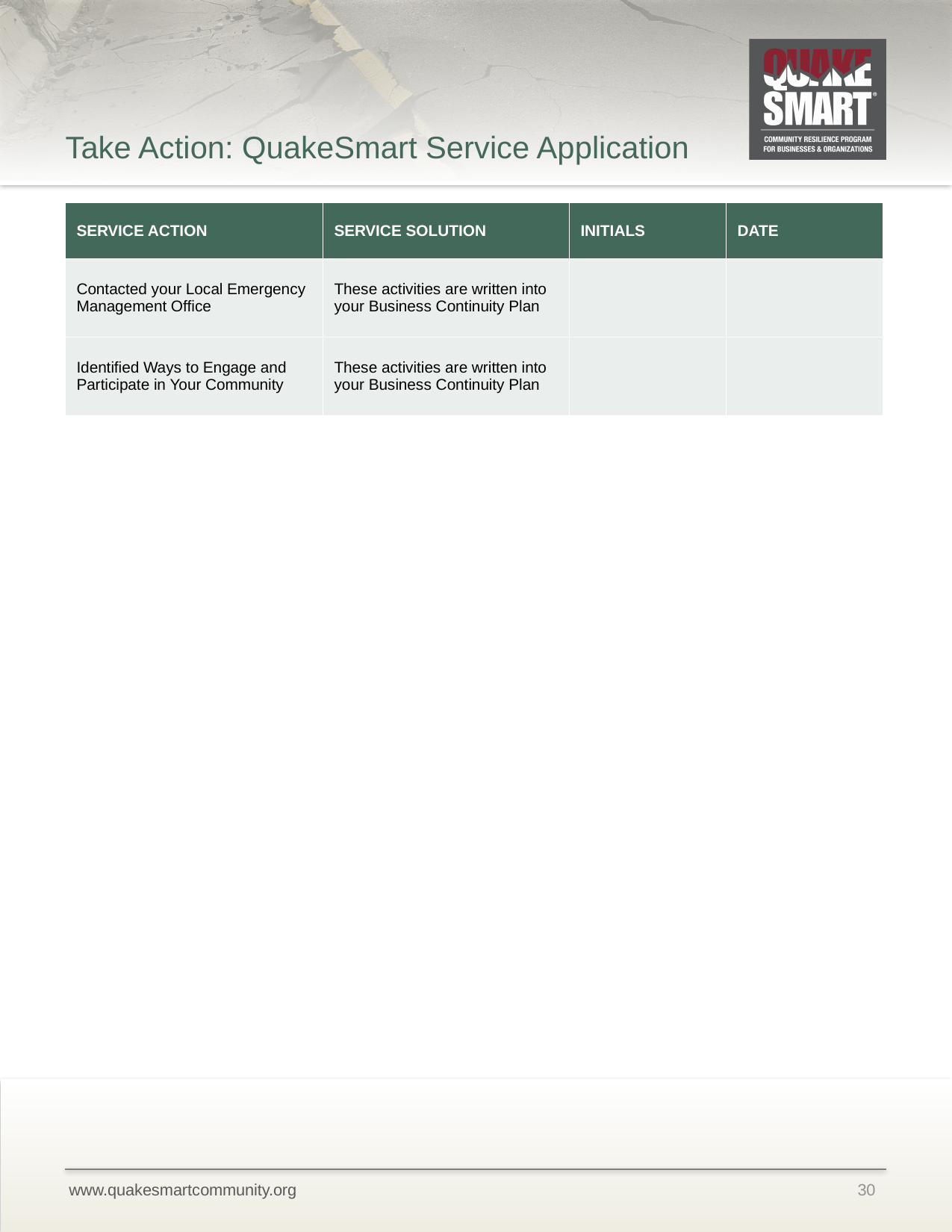

# Take Action: QuakeSmart Service Application
| SERVICE ACTION | SERVICE SOLUTION | INITIALS | DATE |
| --- | --- | --- | --- |
| Contacted your Local Emergency Management Office | These activities are written into your Business Continuity Plan |  |  |
| Identified Ways to Engage and Participate in Your Community | These activities are written into your Business Continuity Plan |  |  |
30